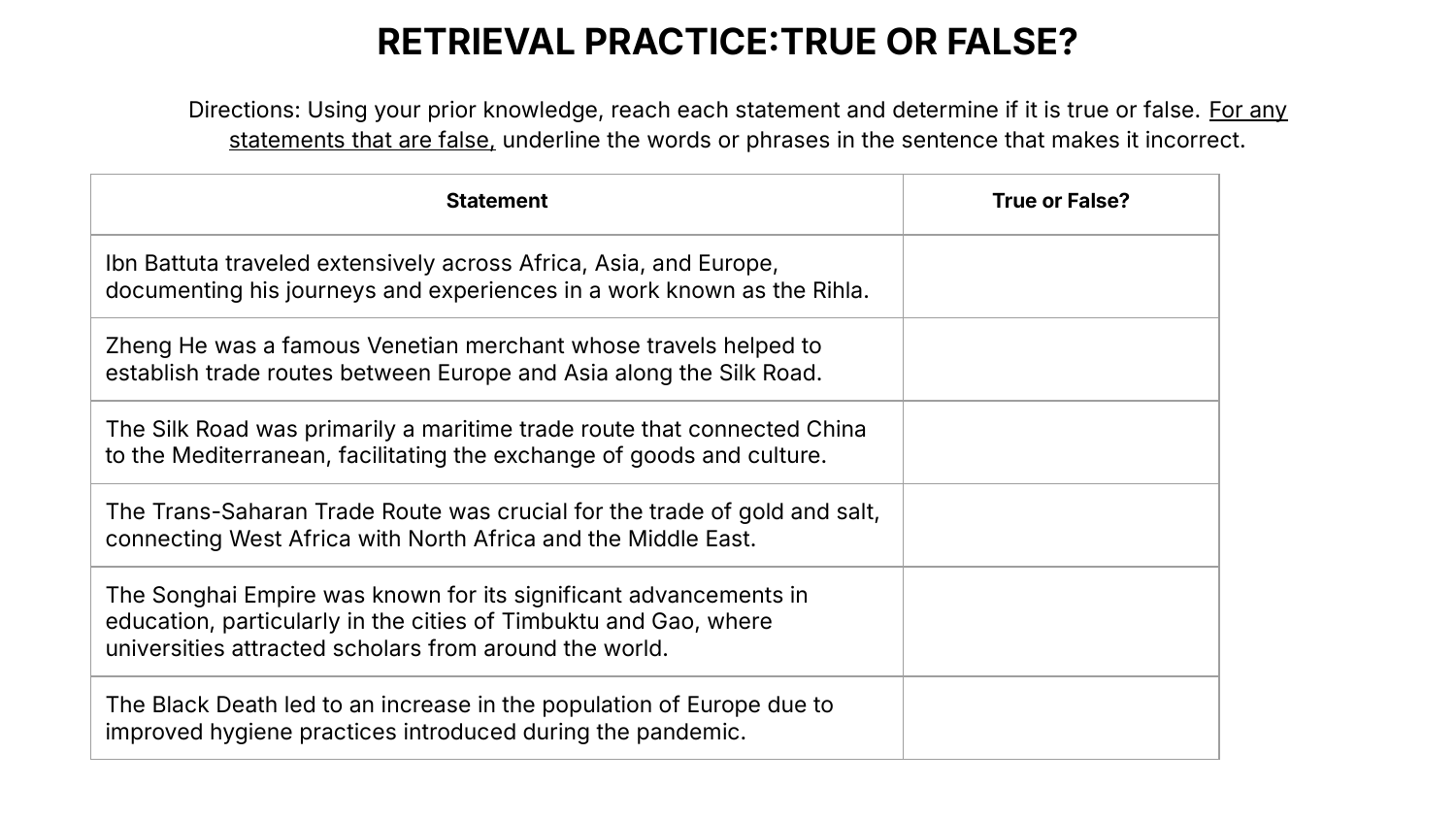

RETRIEVAL PRACTICE:TRUE OR FALSE?

Directions: Using your prior knowledge, reach each statement and determine if it is true or false. For any statements that are false, underline the words or phrases in the sentence that makes it incorrect.
| Statement | True or False? |
| --- | --- |
| Ibn Battuta traveled extensively across Africa, Asia, and Europe, documenting his journeys and experiences in a work known as the Rihla. |  |
| Zheng He was a famous Venetian merchant whose travels helped to establish trade routes between Europe and Asia along the Silk Road. |  |
| The Silk Road was primarily a maritime trade route that connected China to the Mediterranean, facilitating the exchange of goods and culture. |  |
| The Trans-Saharan Trade Route was crucial for the trade of gold and salt, connecting West Africa with North Africa and the Middle East. |  |
| The Songhai Empire was known for its significant advancements in education, particularly in the cities of Timbuktu and Gao, where universities attracted scholars from around the world. |  |
| The Black Death led to an increase in the population of Europe due to improved hygiene practices introduced during the pandemic. |  |